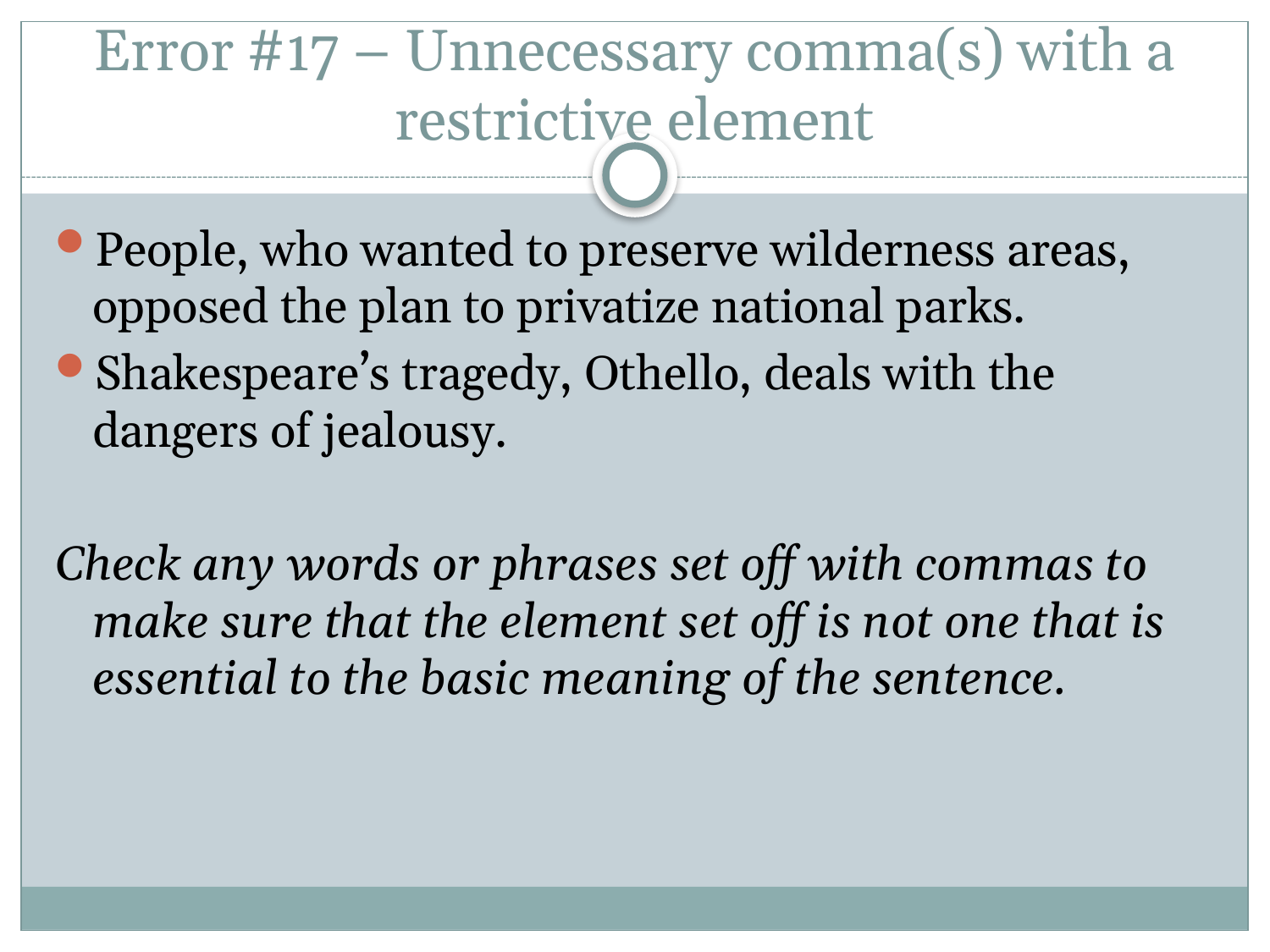

# Error #17 – Unnecessary comma(s) with a restrictive element
People, who wanted to preserve wilderness areas, opposed the plan to privatize national parks.
Shakespeare’s tragedy, Othello, deals with the dangers of jealousy.

Check any words or phrases set off with commas to make sure that the element set off is not one that is essential to the basic meaning of the sentence.